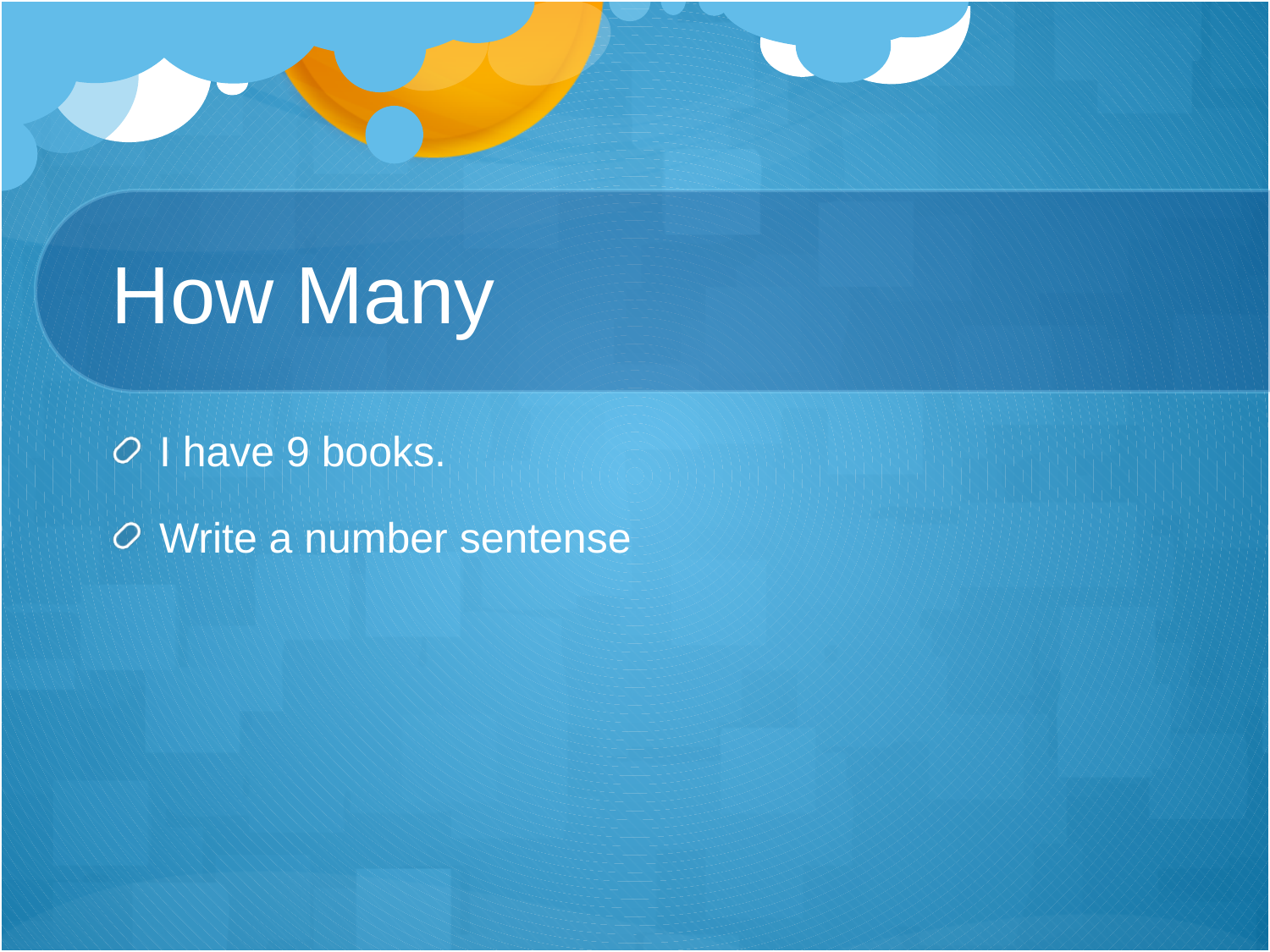

# How Many
I have 9 books.
Write a number sentense